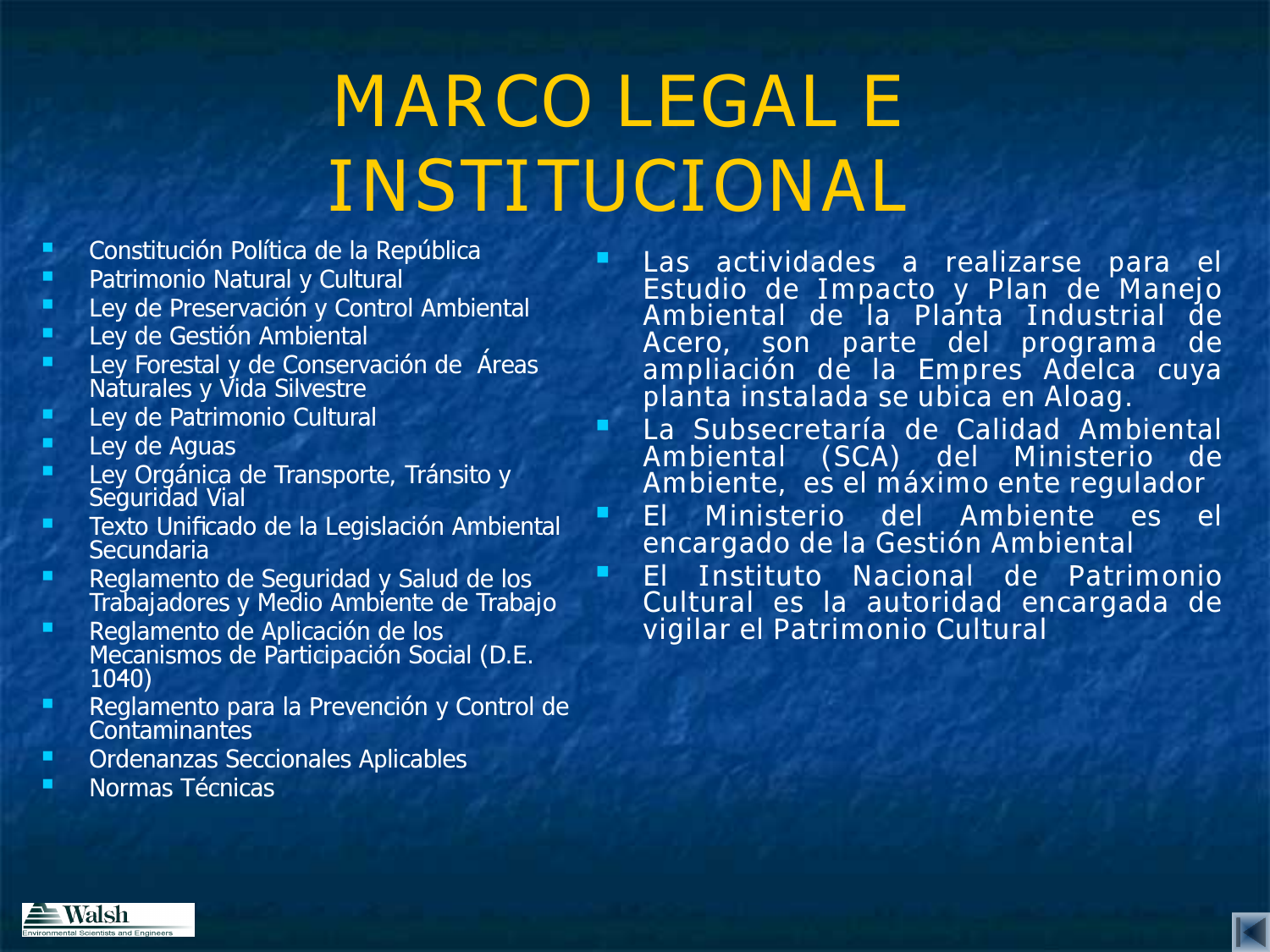

# MARCO LEGAL E INSTITUCIONAL
Constitución Política de la República
Patrimonio Natural y Cultural
Ley de Preservación y Control Ambiental
Ley de Gestión Ambiental
Ley Forestal y de Conservación de  Áreas Naturales y Vida Silvestre
Ley de Patrimonio Cultural
Ley de Aguas
Ley Orgánica de Transporte, Tránsito y Seguridad Vial
Texto Unificado de la Legislación Ambiental Secundaria
Reglamento de Seguridad y Salud de los Trabajadores y Medio Ambiente de Trabajo
Reglamento de Aplicación de los Mecanismos de Participación Social (D.E. 1040)
Reglamento para la Prevención y Control de Contaminantes
Ordenanzas Seccionales Aplicables
Normas Técnicas
Las actividades a realizarse para el Estudio de Impacto y Plan de Manejo Ambiental de la Planta Industrial de Acero, son parte del programa de ampliación de la Empres Adelca cuya planta instalada se ubica en Aloag.
La Subsecretaría de Calidad Ambiental Ambiental (SCA) del Ministerio de Ambiente,  es el máximo ente regulador
El Ministerio del Ambiente es el encargado de la Gestión Ambiental
El Instituto Nacional de Patrimonio Cultural es la autoridad encargada de vigilar el Patrimonio Cultural